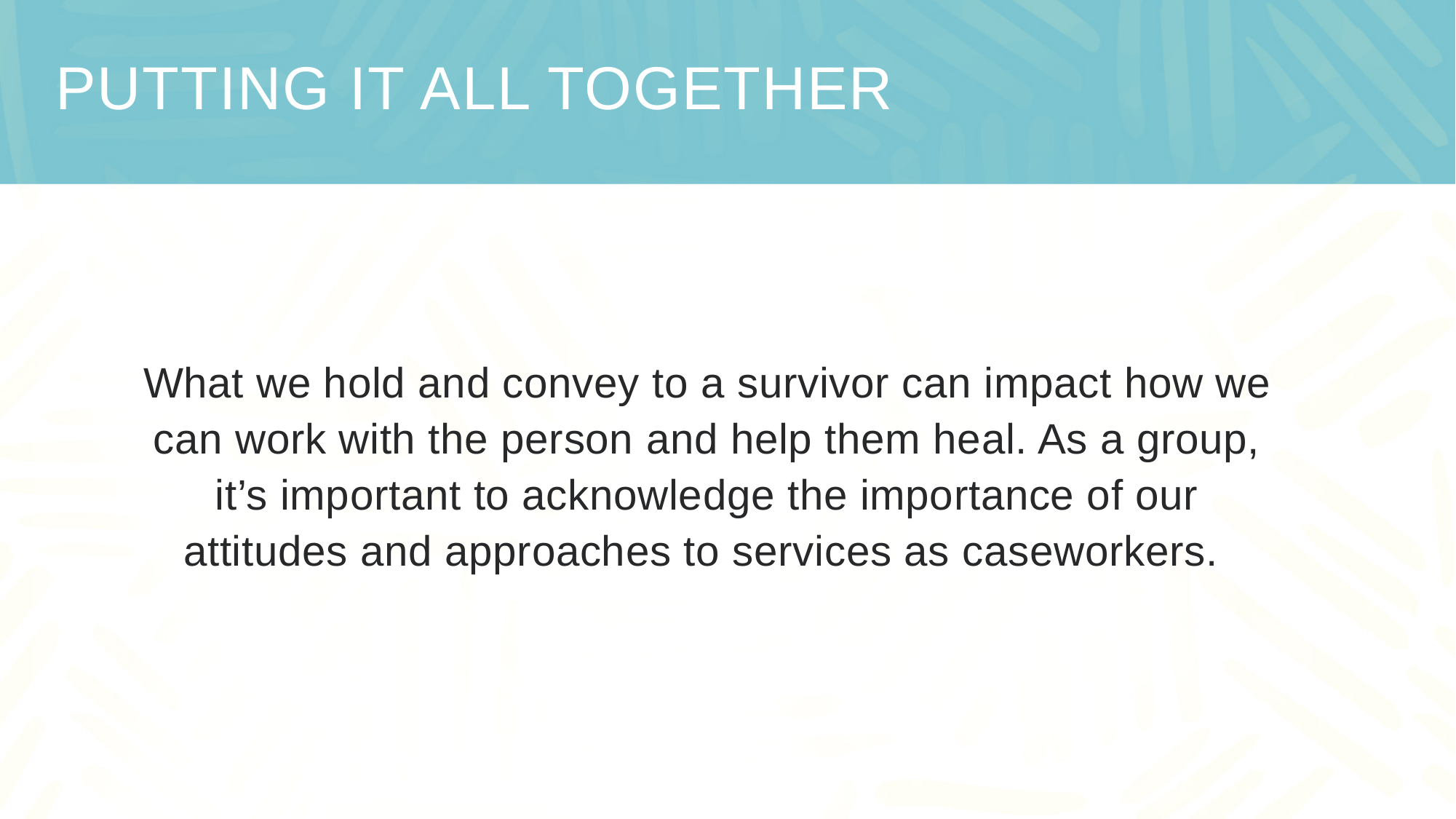

# Putting it All together

What we hold and convey to a survivor can impact how we can work with the person and help them heal. As a group, it’s important to acknowledge the importance of our attitudes and approaches to services as caseworkers.